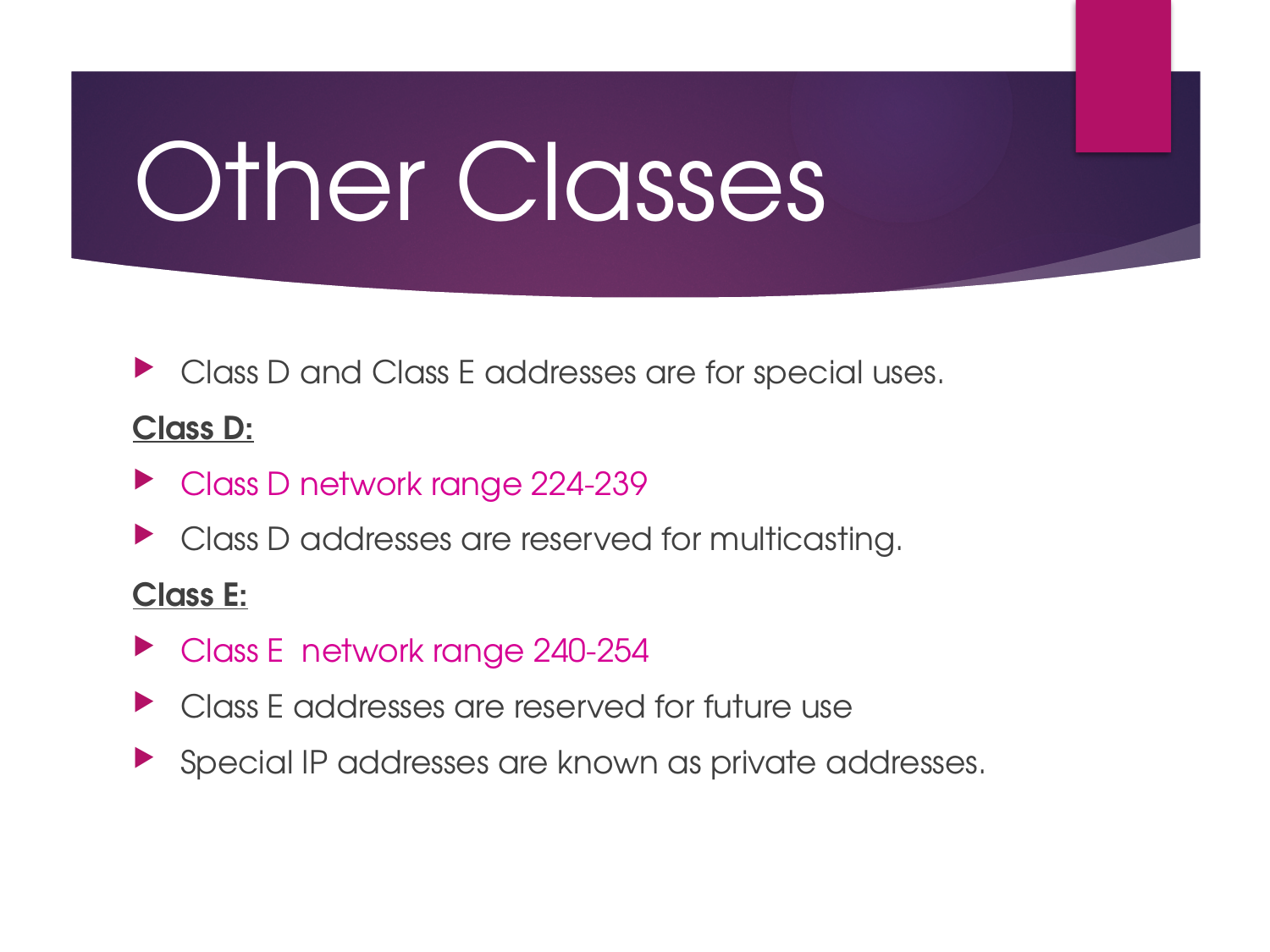

# Other Classes
Class D and Class E addresses are for special uses.
Class D:
Class D network range 224-239
Class D addresses are reserved for multicasting.
Class E:
Class E  network range 240-254
Class E addresses are reserved for future use
Special IP addresses are known as private addresses.